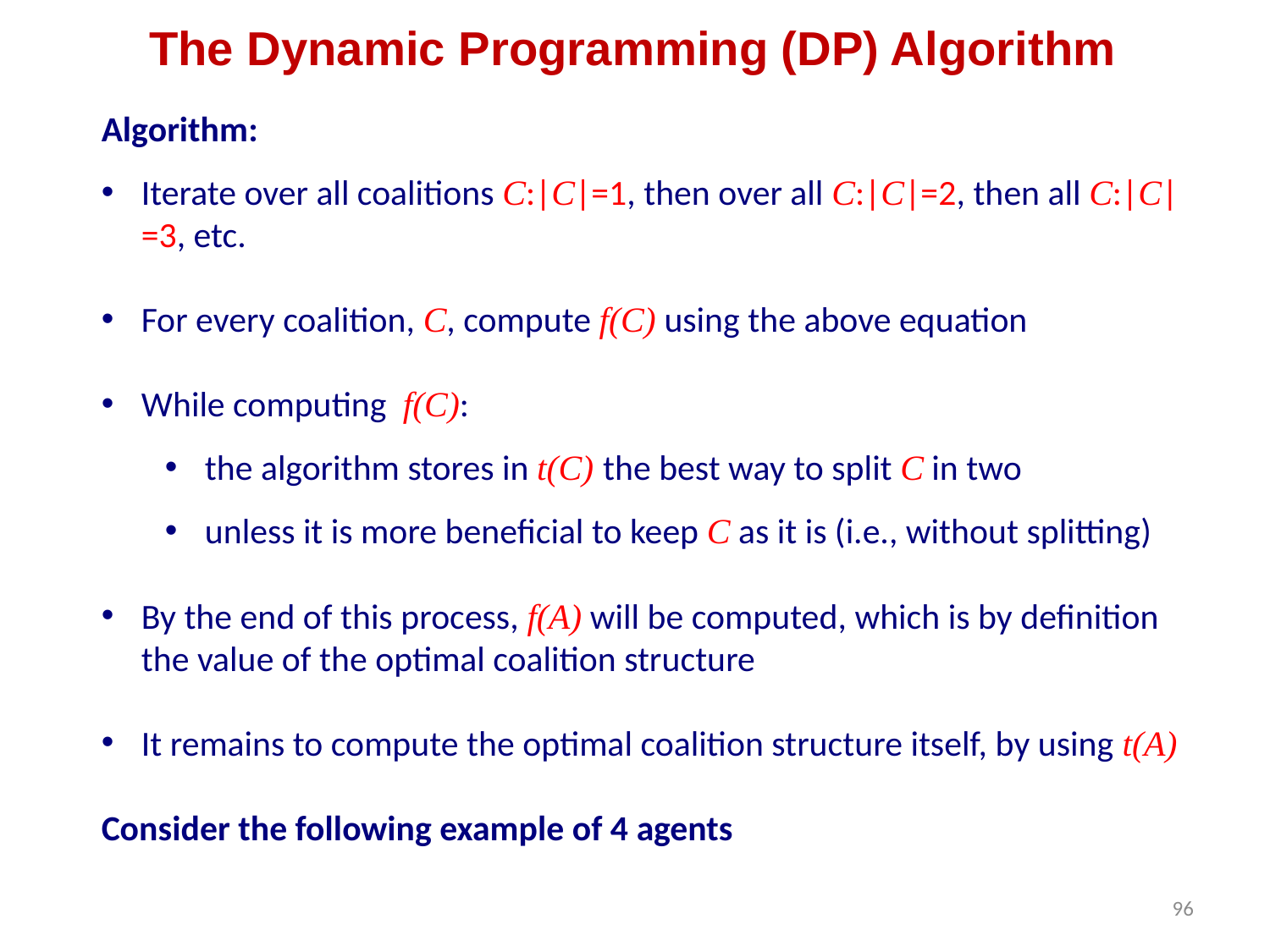

The Dynamic Programming (DP) Algorithm
Algorithm:

Iterate over all coalitions C:|C|=1, then over all C:|C|=2, then all C:|C|=3, etc.

For every coalition, C, compute f(C) using the above equation

While computing  f(C):

the algorithm stores in t(C) the best way to split C in two

unless it is more beneficial to keep C as it is (i.e., without splitting)

By the end of this process, f(A) will be computed, which is by definition the value of the optimal coalition structure

It remains to compute the optimal coalition structure itself, by using t(A)

Consider the following example of 4 agents

96